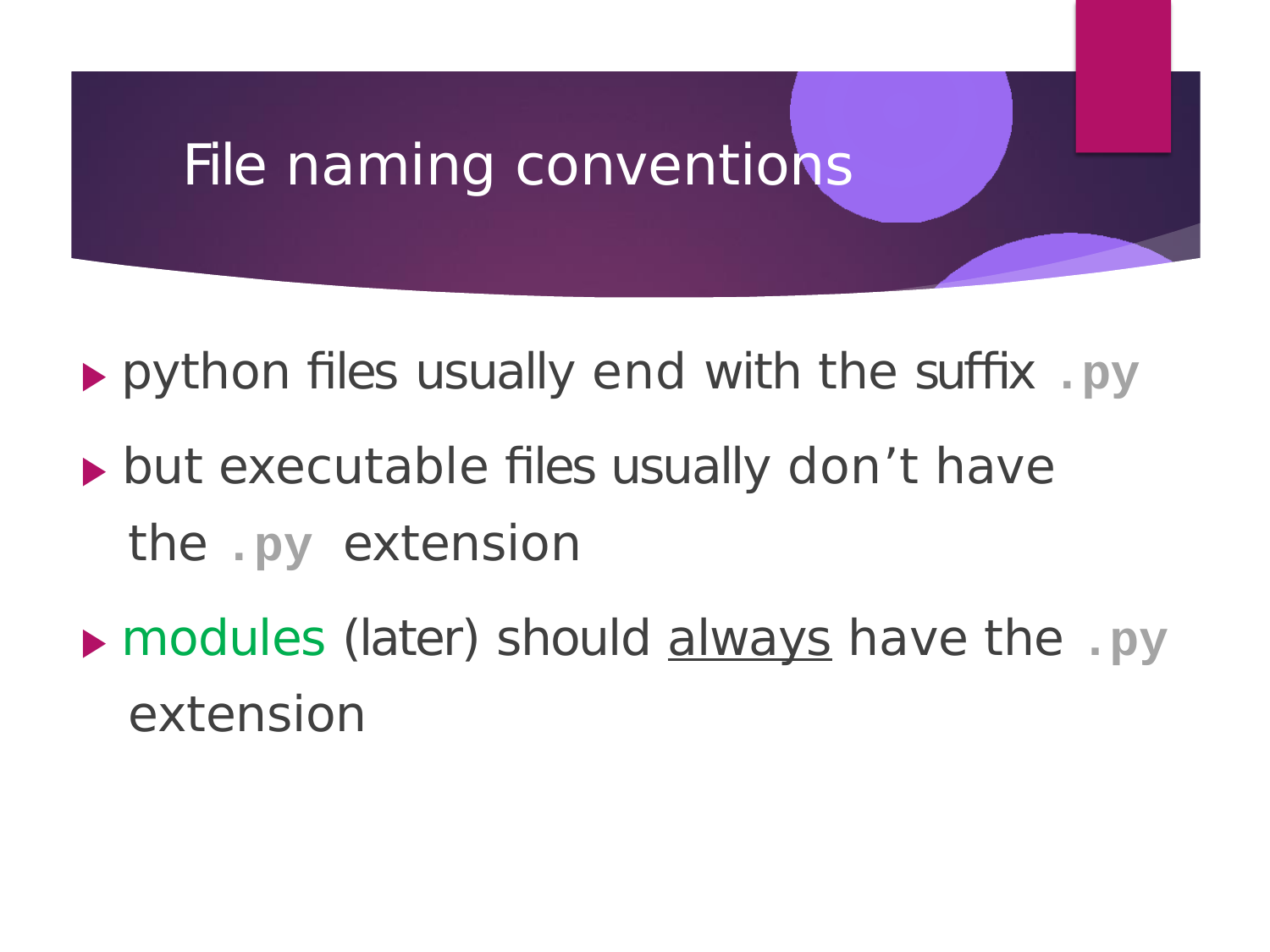

# File naming conventions
▶ python files usually end with the suffix .py
▶ but executable files usually don’t have
the .py extension
▶ modules (later) should always have the .py
extension